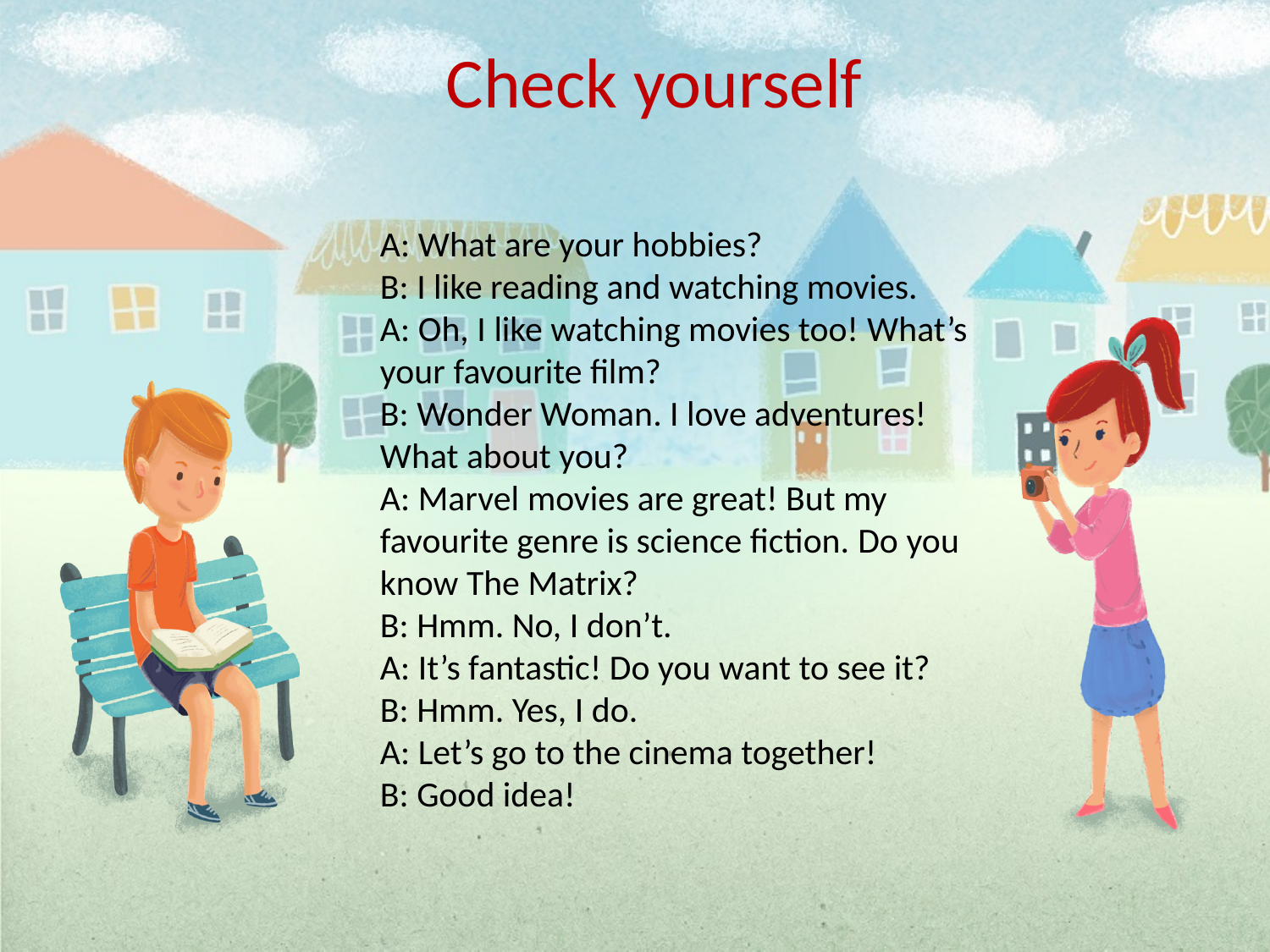

Check yourself
A: What are your hobbies?
B: I like reading and watching movies.
A: Oh, I like watching movies too! What’s your favourite film?
B: Wonder Woman. I love adventures! What about you?
A: Marvel movies are great! But my favourite genre is science fiction. Do you know The Matrix?
B: Hmm. No, I don’t.
A: It’s fantastic! Do you want to see it?
B: Hmm. Yes, I do.
A: Let’s go to the cinema together!
B: Good idea!